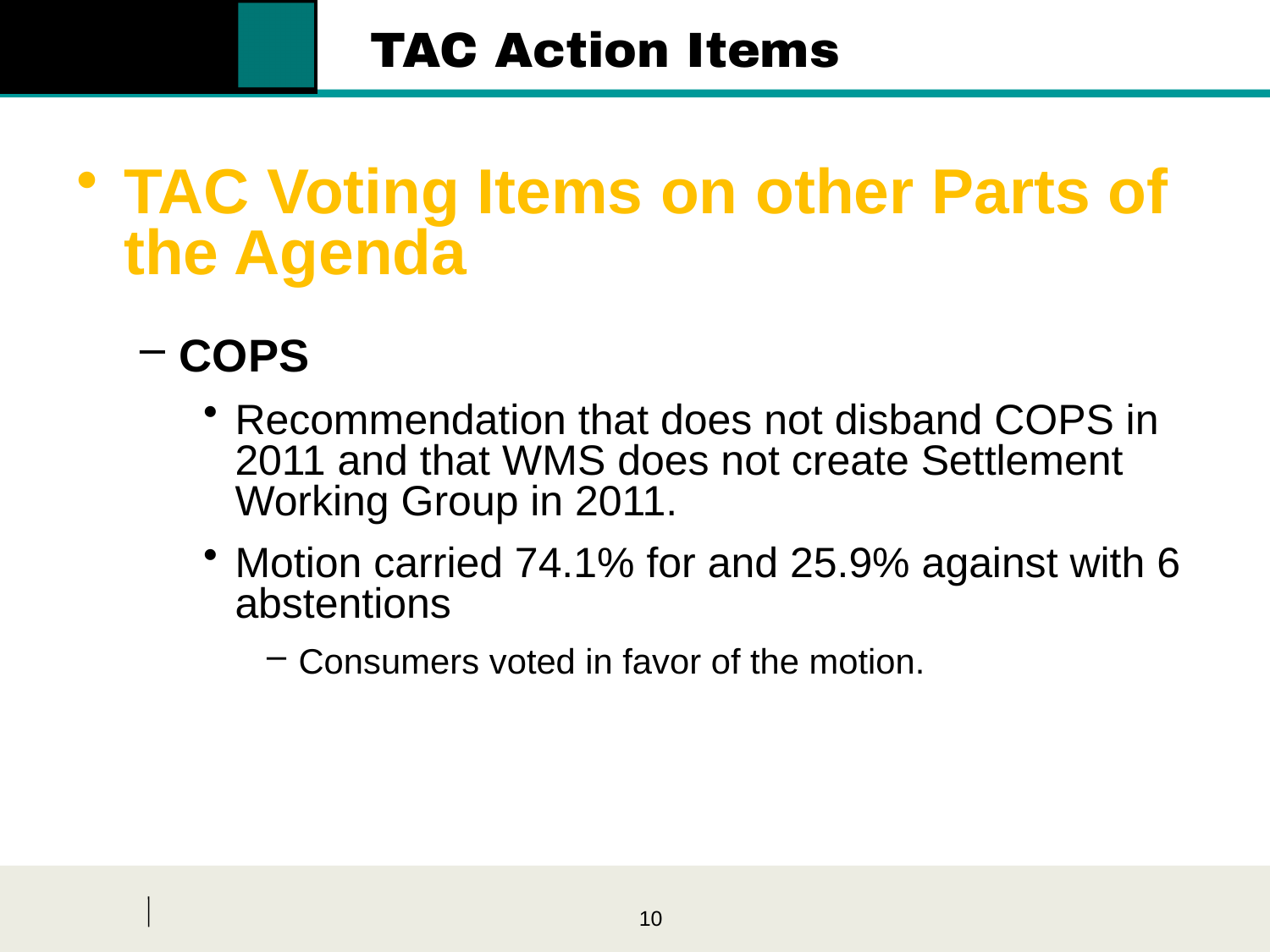

# TAC Action Items
TAC Voting Items on other Parts of the Agenda

COPS
Recommendation that does not disband COPS in 2011 and that WMS does not create Settlement Working Group in 2011.
Motion carried 74.1% for and 25.9% against with 6 abstentions
Consumers voted in favor of the motion.